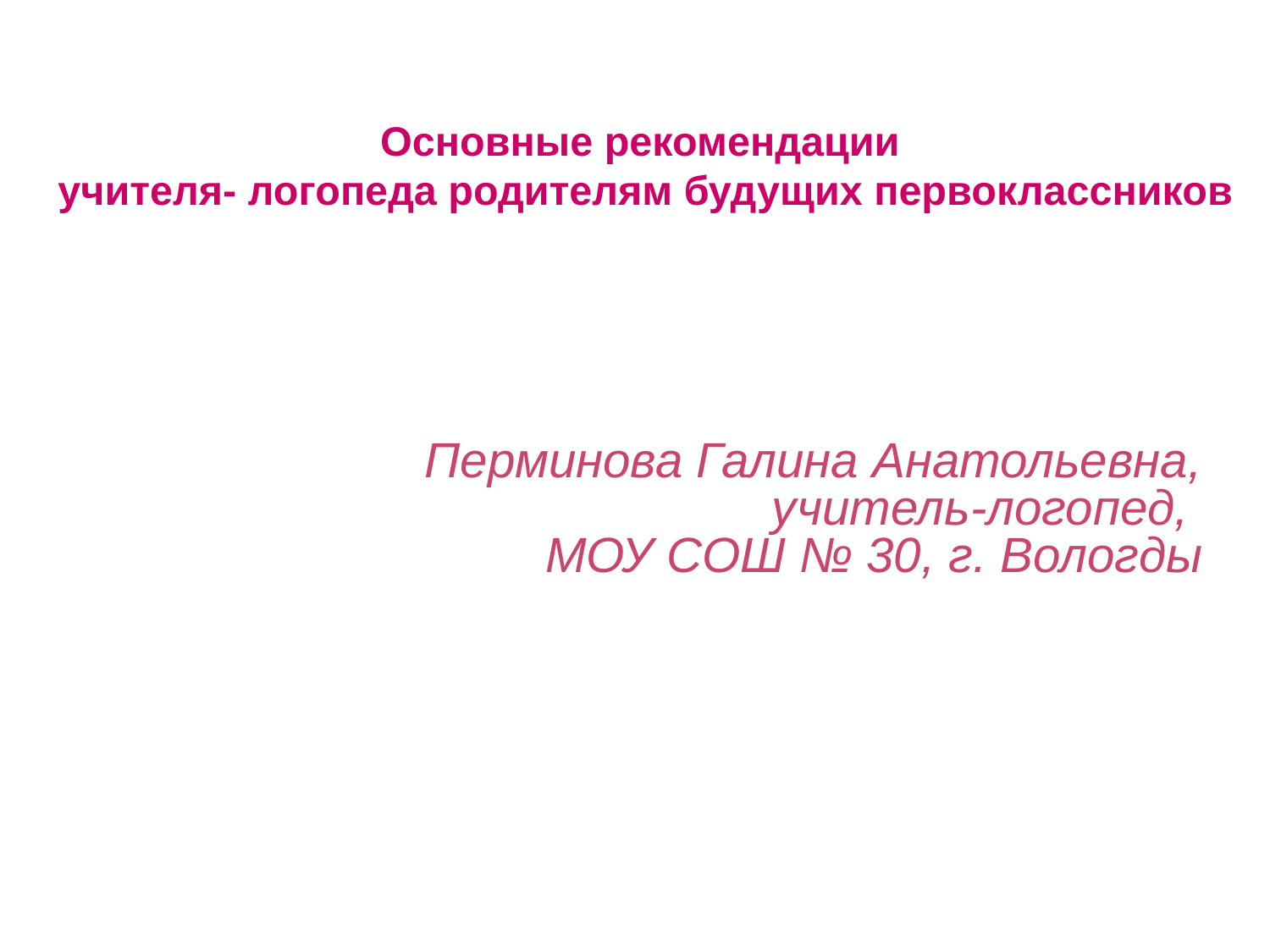

# Основные рекомендации учителя- логопеда родителям будущих первоклассников

Перминова Галина Анатольевна,
учитель-логопед,
МОУ СОШ № 30, г. Вологды